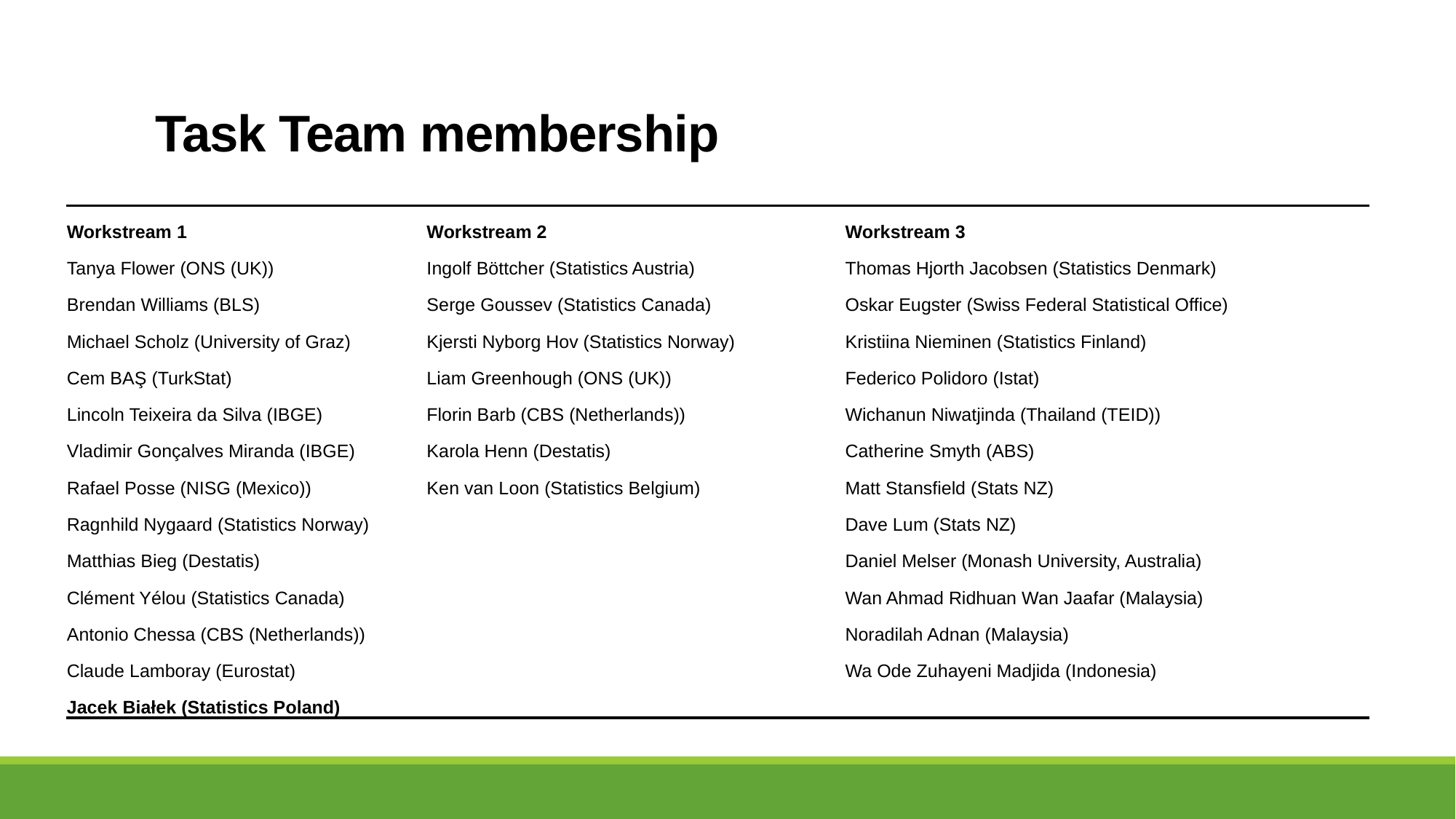

# Task Team membership
| Workstream 1 | Workstream 2 | Workstream 3 |
| --- | --- | --- |
| Tanya Flower (ONS (UK)) | Ingolf Böttcher (Statistics Austria) | Thomas Hjorth Jacobsen (Statistics Denmark) |
| Brendan Williams (BLS) | Serge Goussev (Statistics Canada) | Oskar Eugster (Swiss Federal Statistical Office) |
| Michael Scholz (University of Graz) | Kjersti Nyborg Hov (Statistics Norway) | Kristiina Nieminen (Statistics Finland) |
| Cem BAŞ (TurkStat) | Liam Greenhough (ONS (UK)) | Federico Polidoro (Istat) |
| Lincoln Teixeira da Silva (IBGE) | Florin Barb (CBS (Netherlands)) | Wichanun Niwatjinda (Thailand (TEID)) |
| Vladimir Gonçalves Miranda (IBGE) | Karola Henn (Destatis) | Catherine Smyth (ABS) |
| Rafael Posse (NISG (Mexico)) | Ken van Loon (Statistics Belgium) | Matt Stansfield (Stats NZ) |
| Ragnhild Nygaard (Statistics Norway) |  | Dave Lum (Stats NZ) |
| Matthias Bieg (Destatis) |  | Daniel Melser (Monash University, Australia) |
| Clément Yélou (Statistics Canada) |  | Wan Ahmad Ridhuan Wan Jaafar (Malaysia) |
| Antonio Chessa (CBS (Netherlands)) |  | Noradilah Adnan (Malaysia) |
| Claude Lamboray (Eurostat) |  | Wa Ode Zuhayeni Madjida (Indonesia) |
| Jacek Białek (Statistics Poland) |  |  |